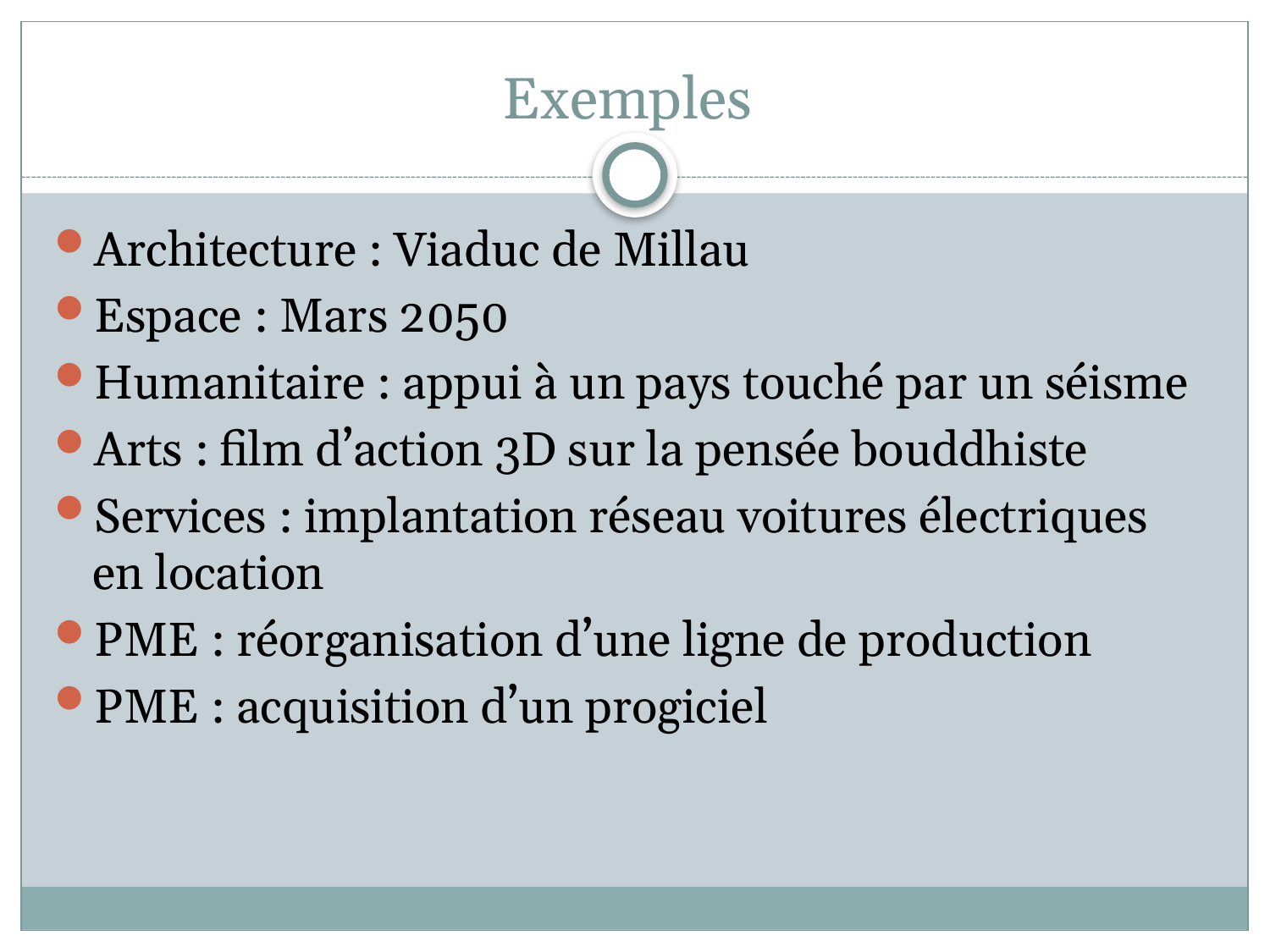

# Exemples
Architecture : Viaduc de Millau
Espace : Mars 2050
Humanitaire : appui à un pays touché par un séisme
Arts : film d’action 3D sur la pensée bouddhiste
Services : implantation réseau voitures électriques en location
PME : réorganisation d’une ligne de production
PME : acquisition d’un progiciel